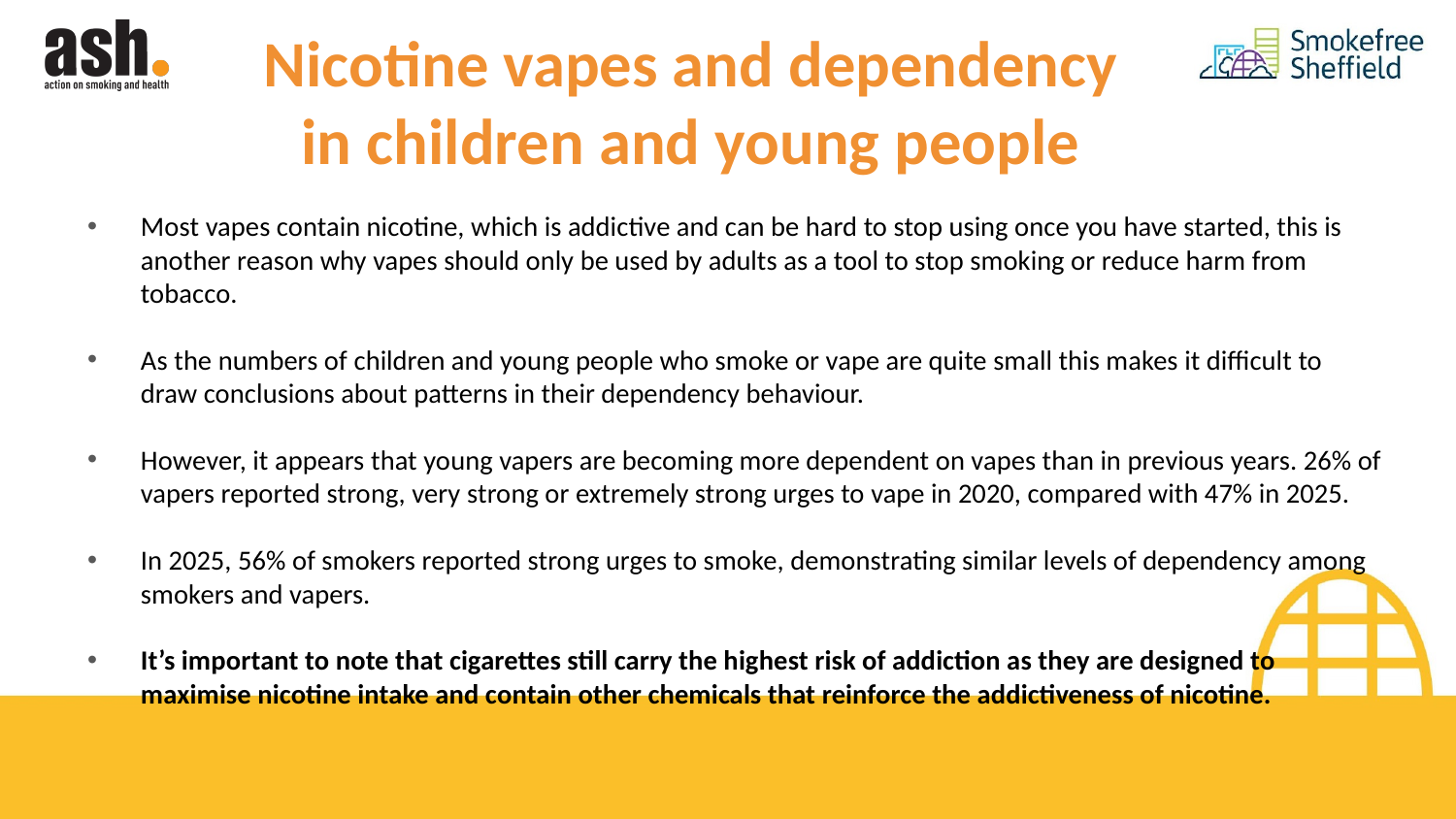

# Nicotine vapes and dependency in children and young people

Most vapes contain nicotine, which is addictive and can be hard to stop using once you have started, this is another reason why vapes should only be used by adults as a tool to stop smoking or reduce harm from tobacco.

As the numbers of children and young people who smoke or vape are quite small this makes it difficult to draw conclusions about patterns in their dependency behaviour.

However, it appears that young vapers are becoming more dependent on vapes than in previous years. 26% of vapers reported strong, very strong or extremely strong urges to vape in 2020, compared with 47% in 2025.

In 2025, 56% of smokers reported strong urges to smoke, demonstrating similar levels of dependency among smokers and vapers.

It’s important to note that cigarettes still carry the highest risk of addiction as they are designed to maximise nicotine intake and contain other chemicals that reinforce the addictiveness of nicotine.